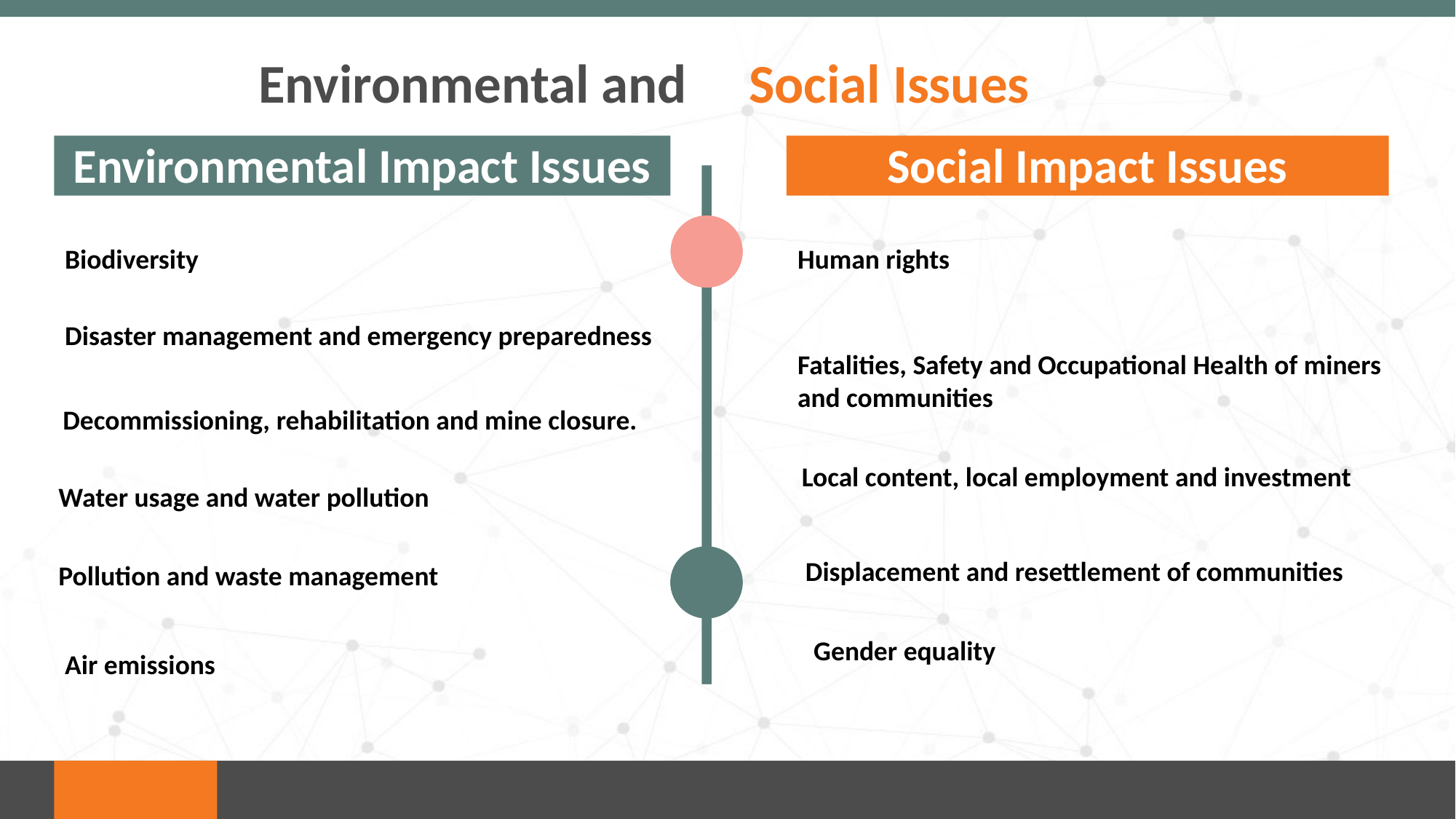

Social Issues
Environmental and
Environmental Impact Issues
Social Impact Issues

Human rights
Biodiversity
Disaster management and emergency preparedness
Fatalities, Safety and Occupational Health of miners and communities
Decommissioning, rehabilitation and mine closure.
Local content, local employment and investment
Water usage and water pollution

Displacement and resettlement of communities
Pollution and waste management
Gender equality
Air emissions